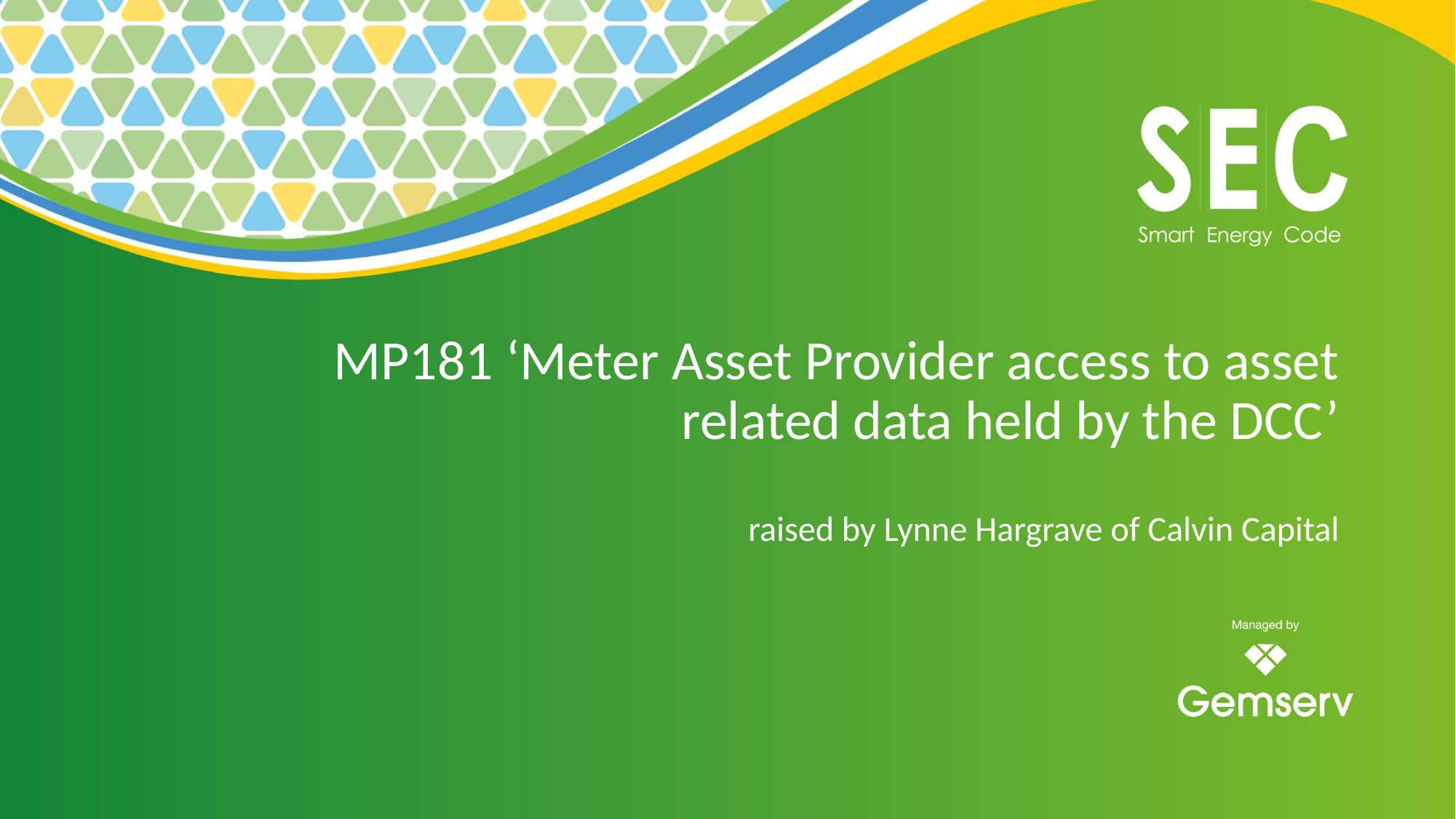

# MP181 ‘Meter Asset Provider access to asset related data held by the DCC’ raised by Lynne Hargrave of Calvin Capital